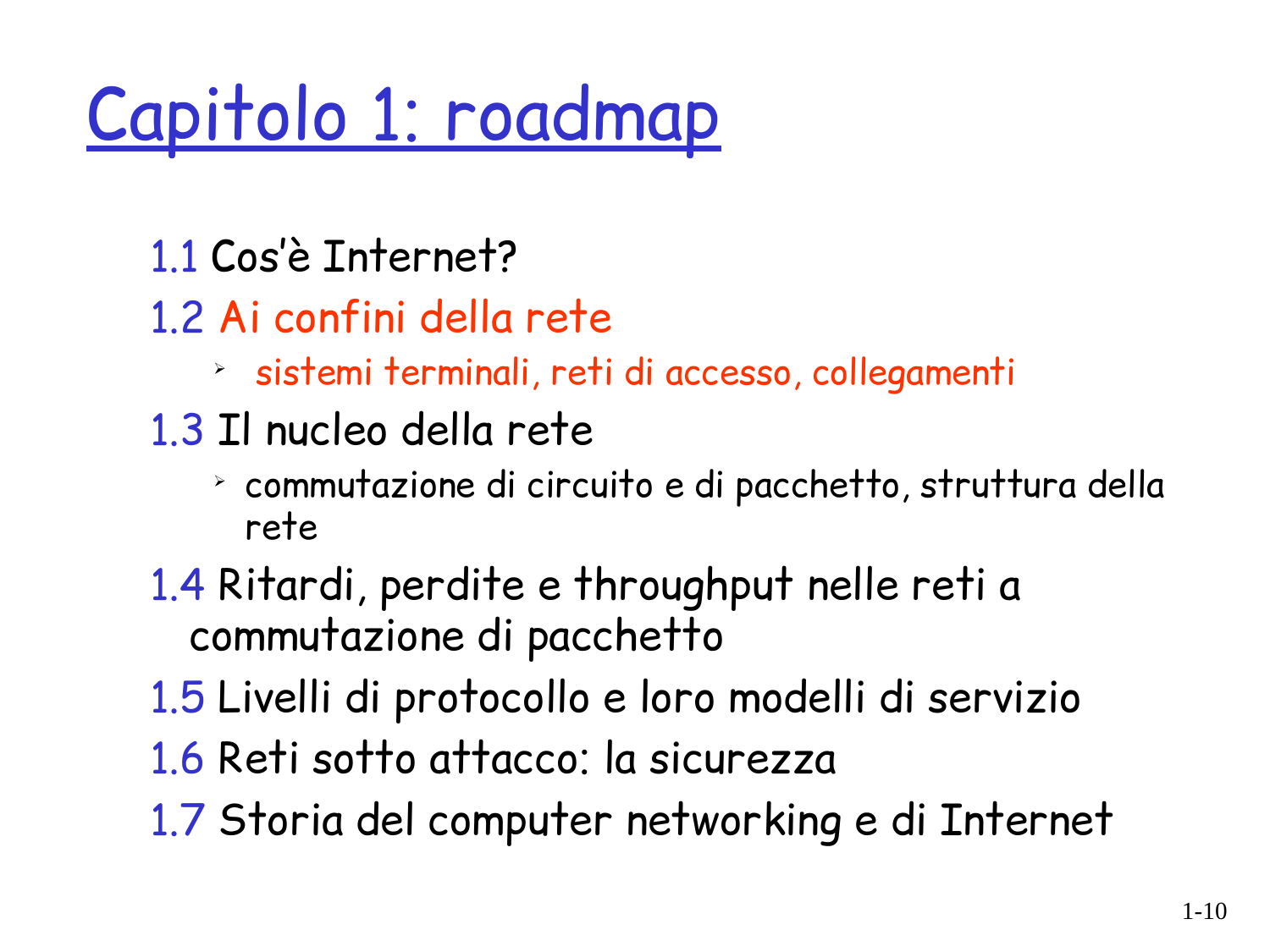

# Capitolo 1: roadmap
1.1 Cos’è Internet?
1.2 Ai confini della rete
 sistemi terminali, reti di accesso, collegamenti
1.3 Il nucleo della rete
commutazione di circuito e di pacchetto, struttura della rete
1.4 Ritardi, perdite e throughput nelle reti a commutazione di pacchetto
1.5 Livelli di protocollo e loro modelli di servizio
1.6 Reti sotto attacco: la sicurezza
1.7 Storia del computer networking e di Internet
1-10